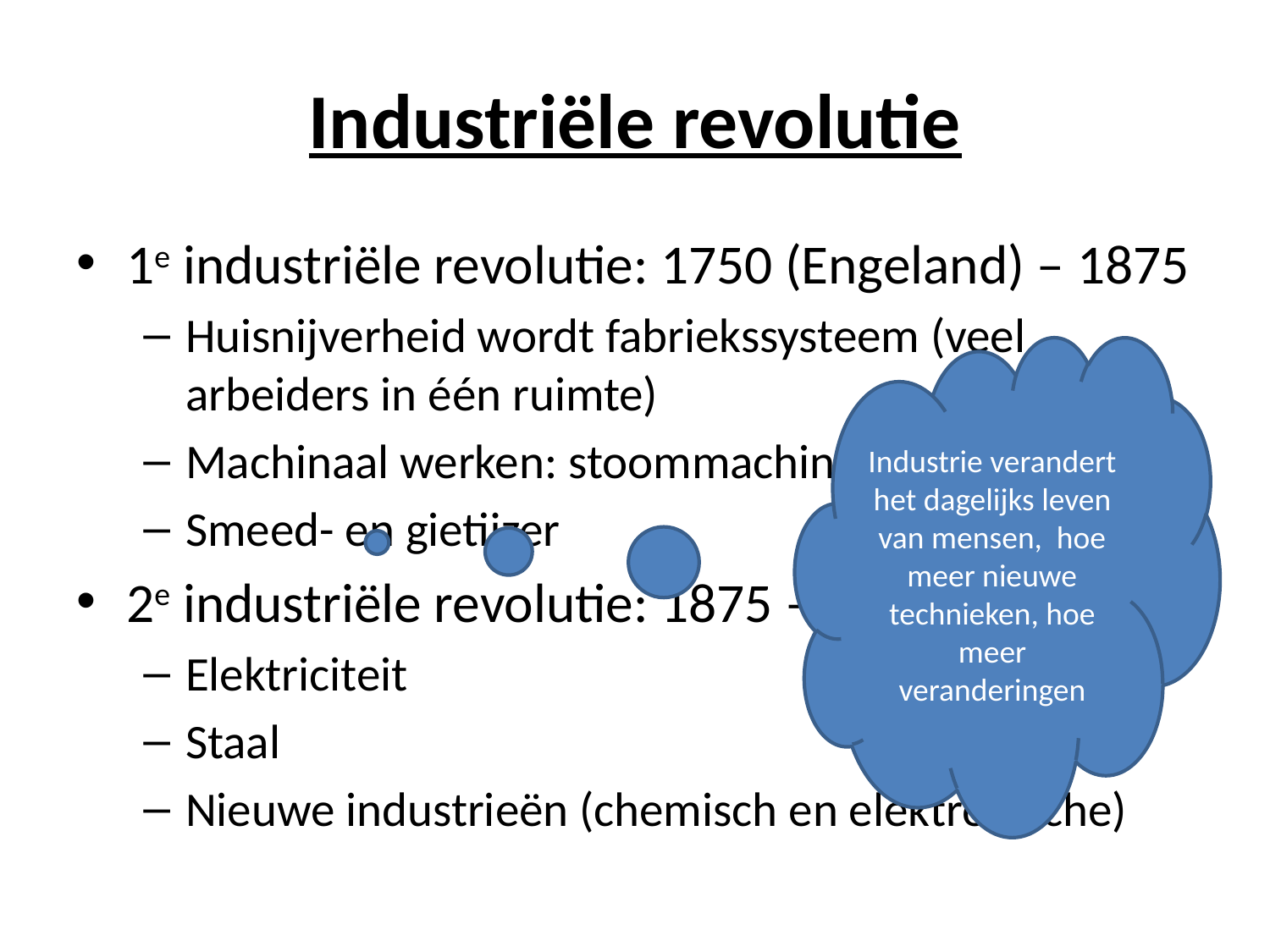

# Industriële revolutie
1e industriële revolutie: 1750 (Engeland) – 1875
Huisnijverheid wordt fabriekssysteem (veel arbeiders in één ruimte)
Machinaal werken: stoommachines
Smeed- en gietijzer
2e industriële revolutie: 1875 – 1945(?)
Elektriciteit
Staal
Nieuwe industrieën (chemisch en elektronische)
Industrie verandert het dagelijks leven van mensen,  hoe meer nieuwe technieken, hoe meer veranderingen